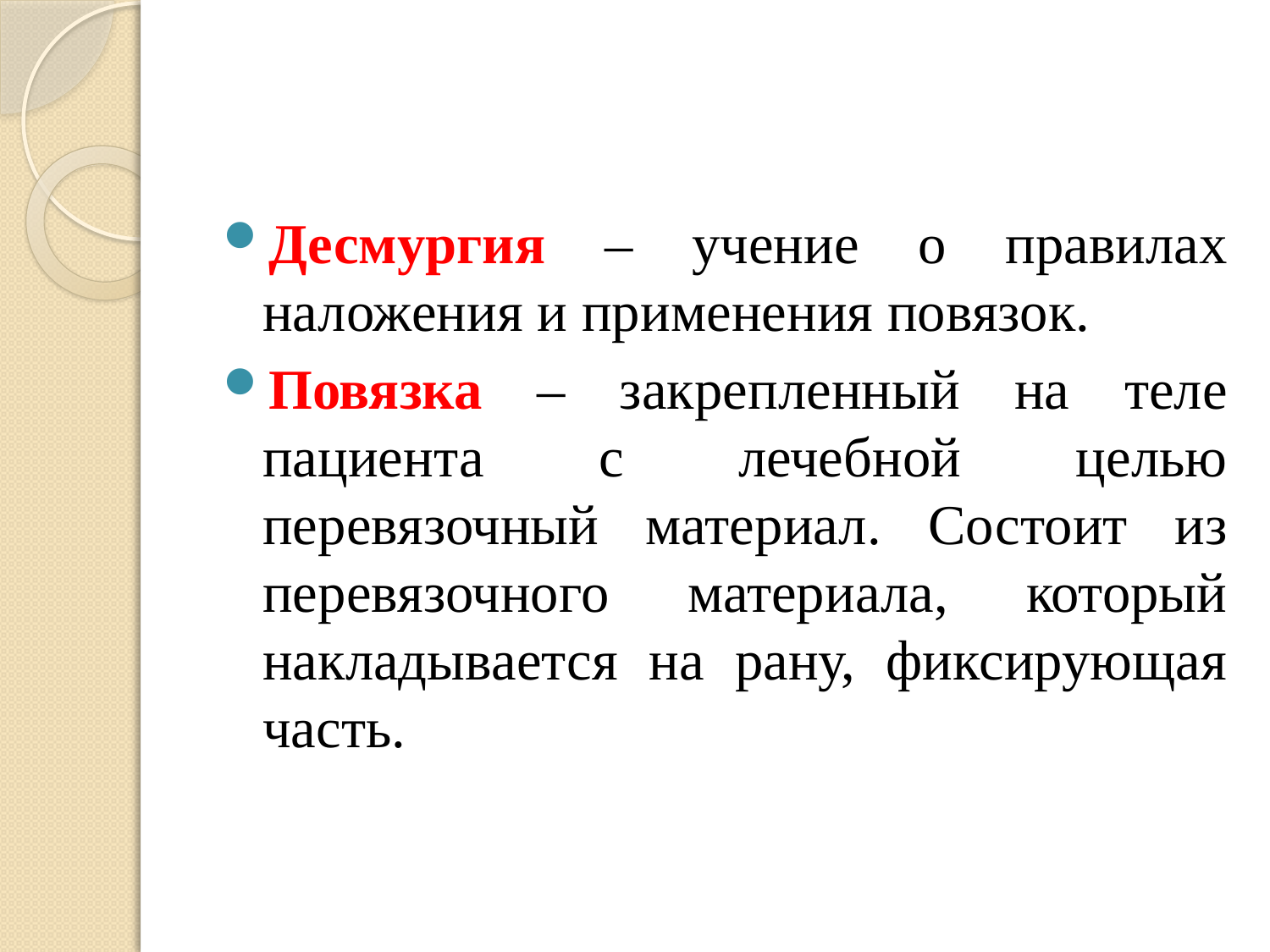

Десмургия – учение о правилах наложения и применения повязок.
Повязка – закрепленный на теле пациента с лечебной целью перевязочный материал. Состоит из перевязочного материала, который накладывается на рану, фиксирующая часть.